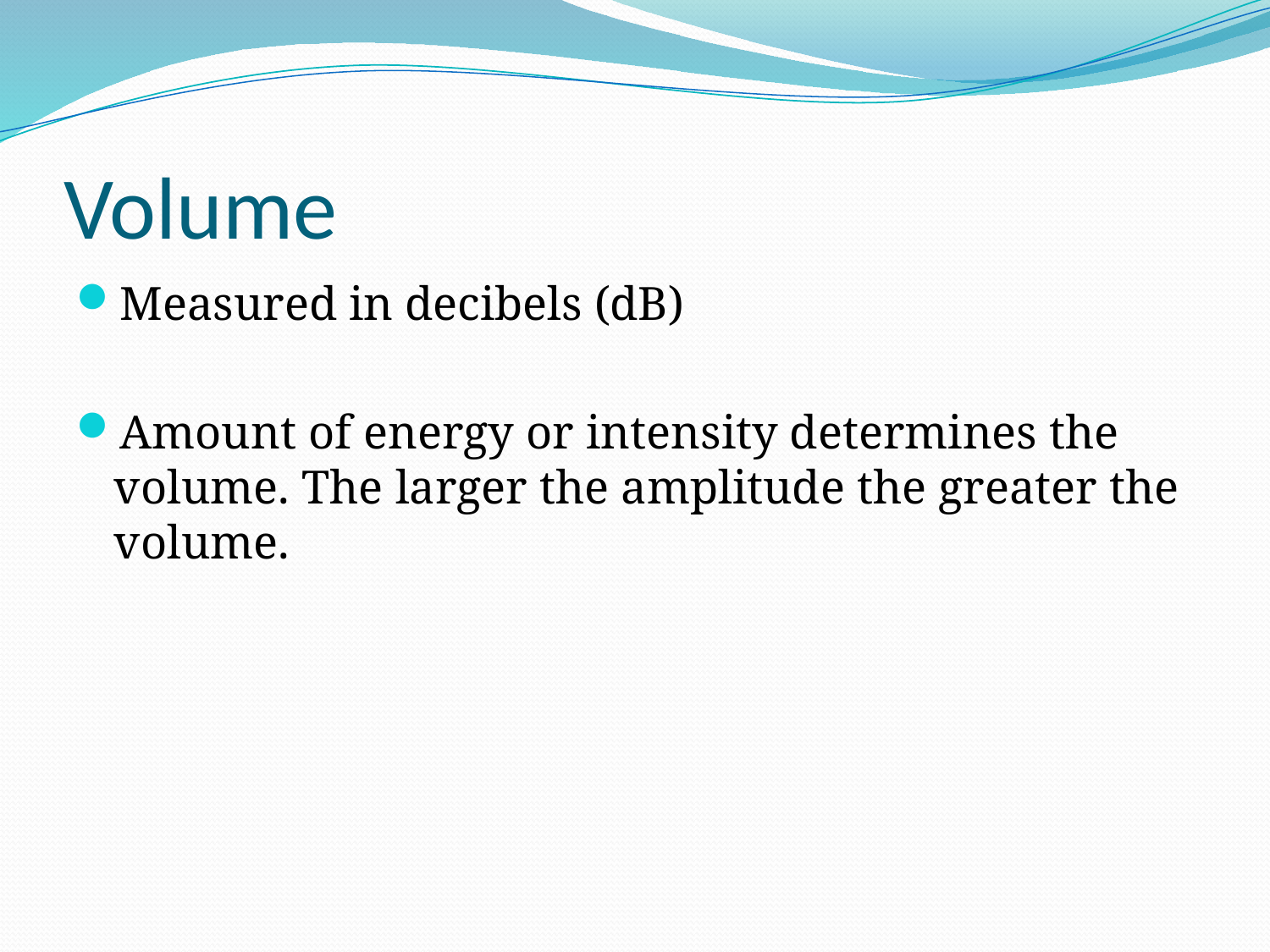

# Volume
Measured in decibels (dB)

Amount of energy or intensity determines the volume. The larger the amplitude the greater the volume.